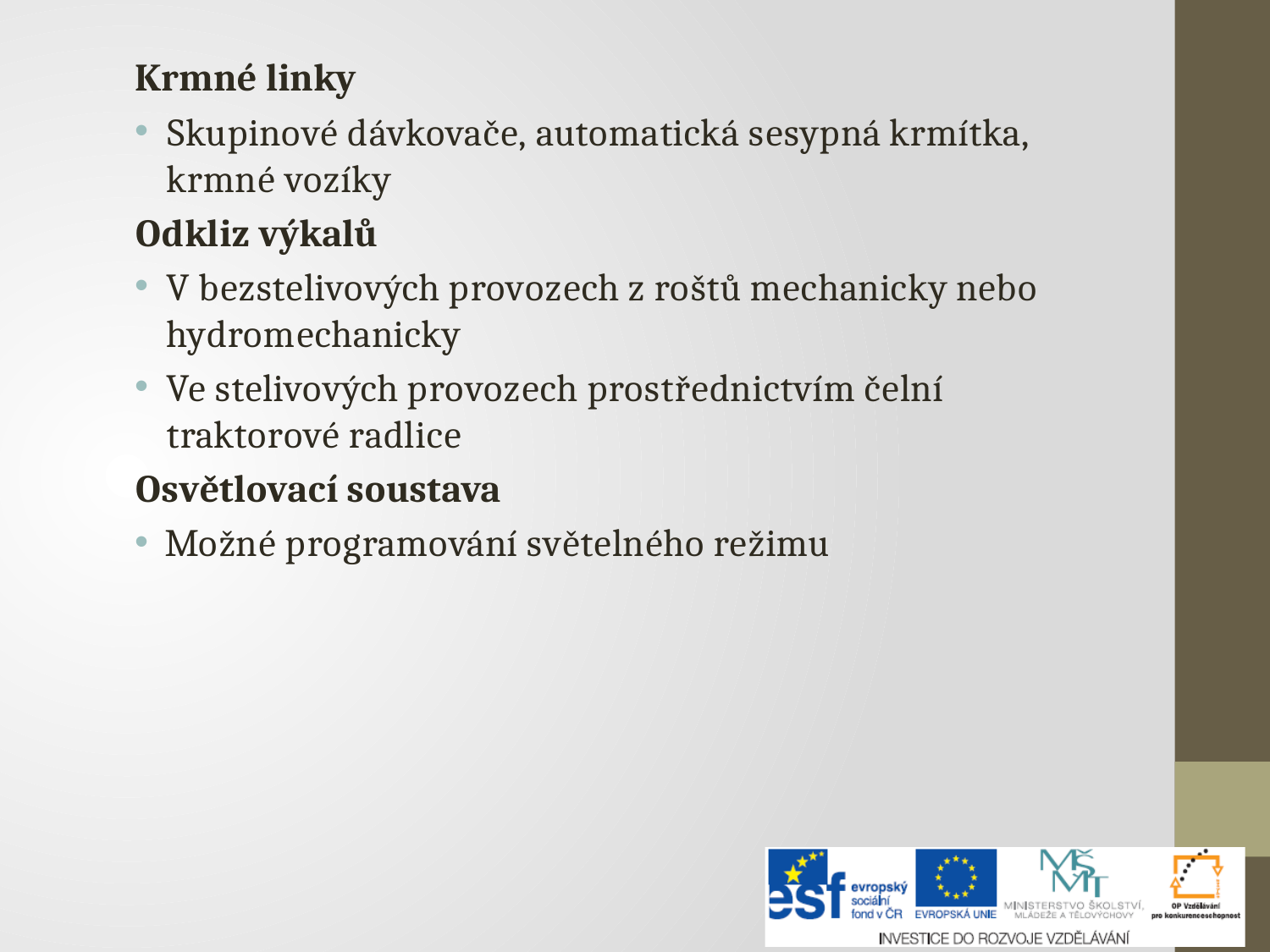

Krmné linky
Skupinové dávkovače, automatická sesypná krmítka, krmné vozíky
Odkliz výkalů
V bezstelivových provozech z roštů mechanicky nebo hydromechanicky
Ve stelivových provozech prostřednictvím čelní traktorové radlice
Osvětlovací soustava
Možné programování světelného režimu